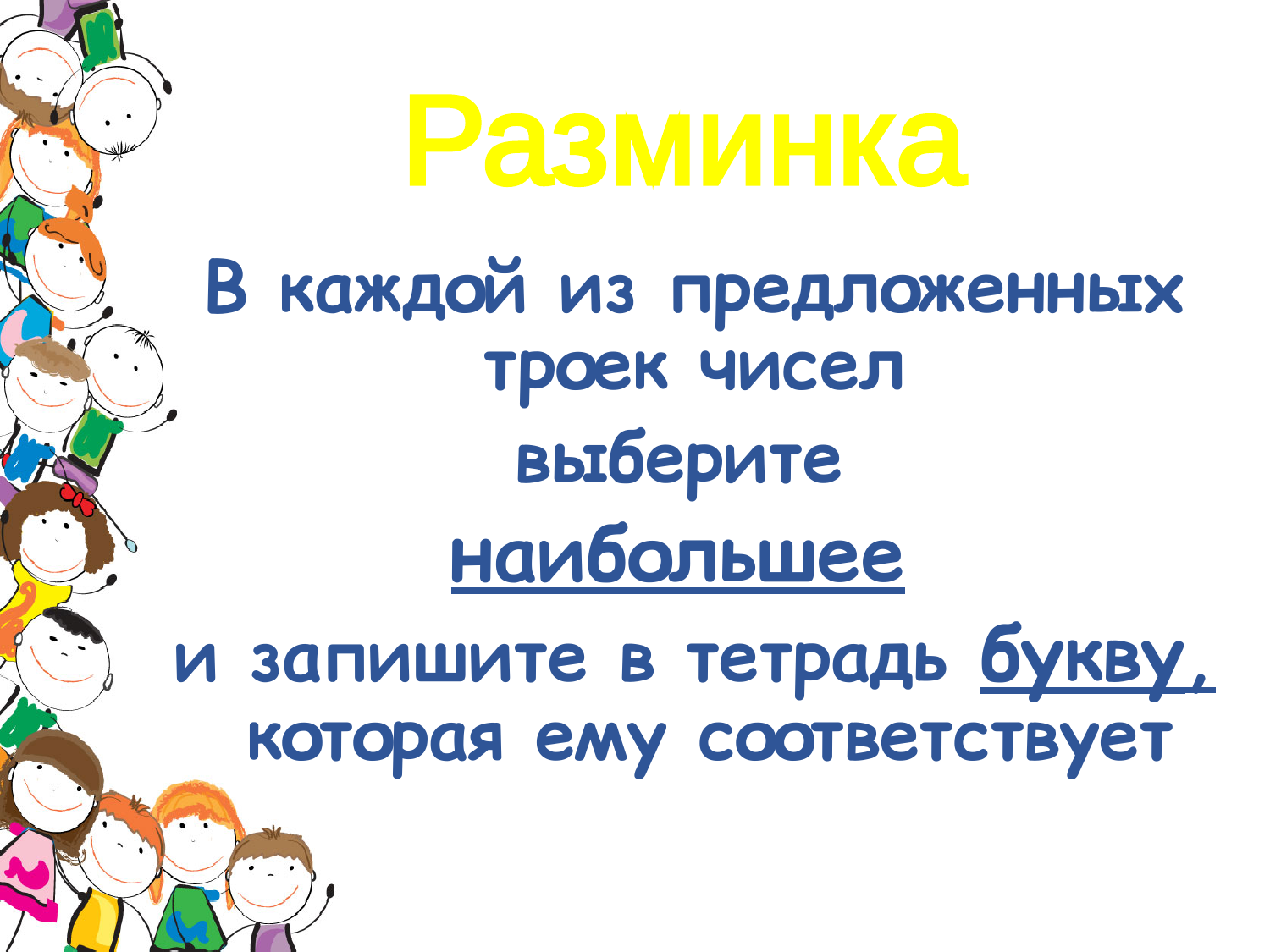

# Разминка
В каждой из предложенных троек чисел
выберите
наибольшее
и запишите в тетрадь букву, которая ему соответствует